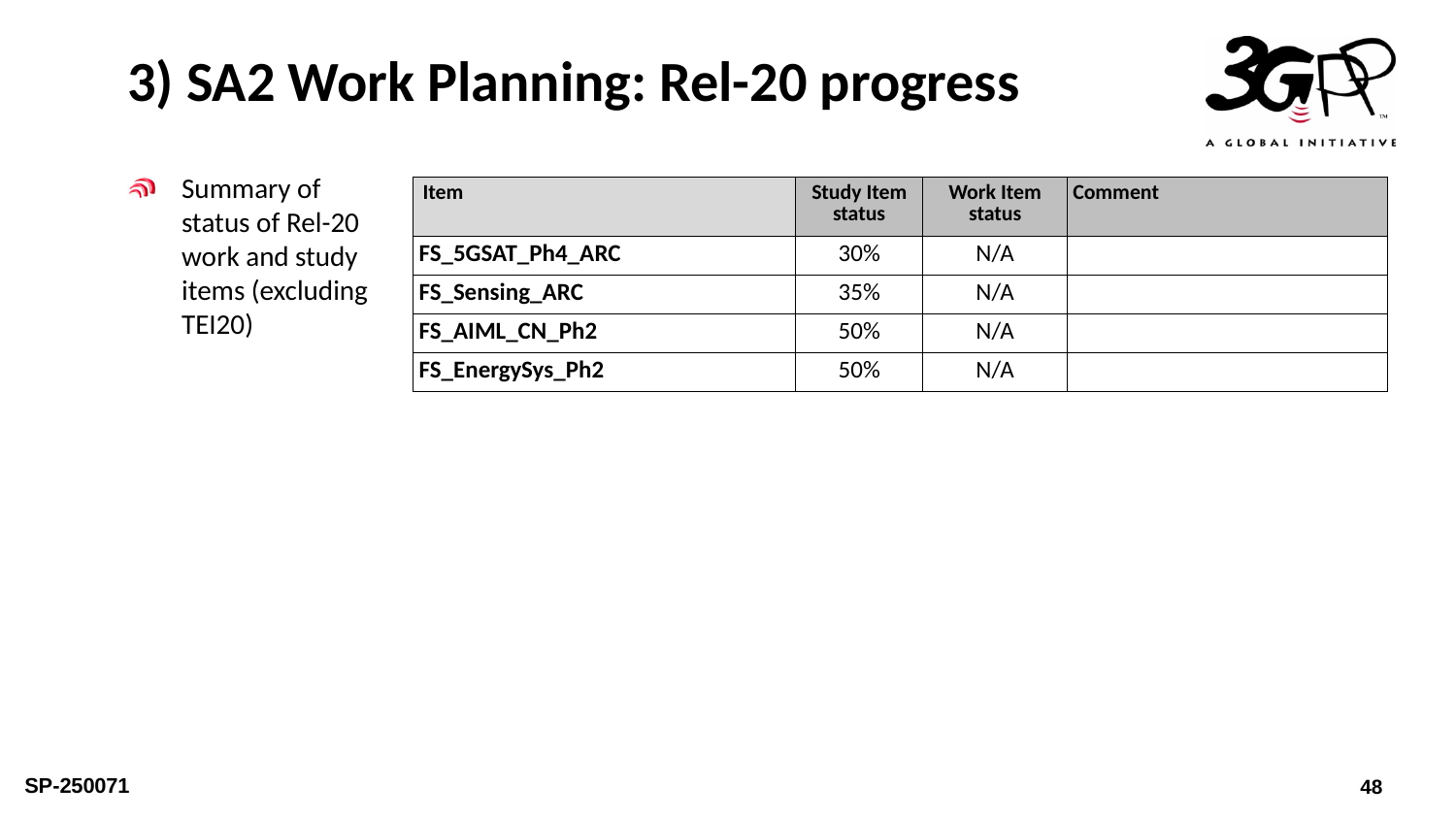

# 3) SA2 Work Planning: Rel-20 progress
Summary of status of Rel-20 work and study items (excluding TEI20)

| Item | Study Item status | Work Item status | Comment |
| --- | --- | --- | --- |
| FS\_5GSAT\_Ph4\_ARC | 30% | N/A |  |
| FS\_Sensing\_ARC | 35% | N/A |  |
| FS\_AIML\_CN\_Ph2 | 50% | N/A |  |
| FS\_EnergySys\_Ph2 | 50% | N/A |  |